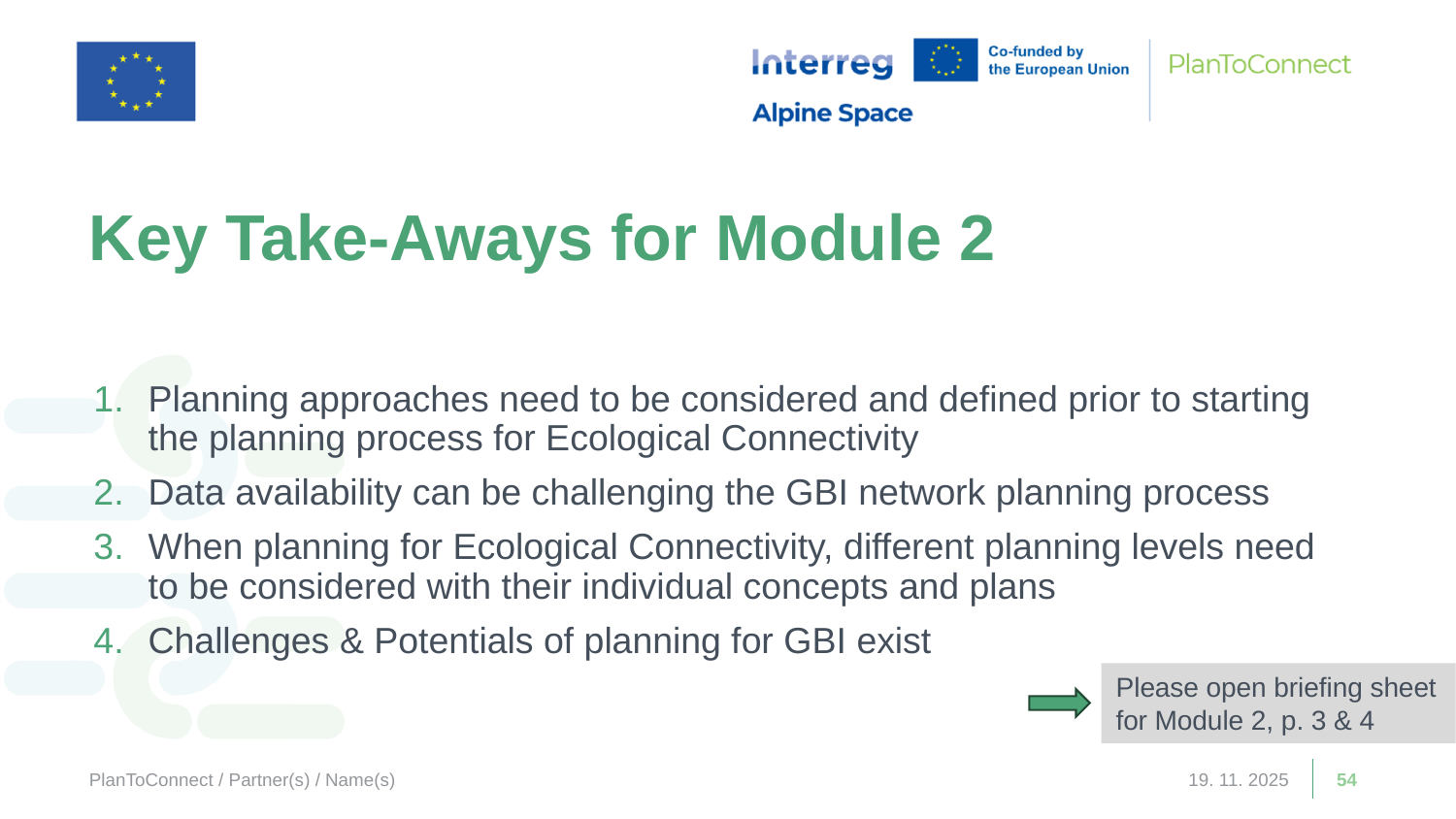

Key Take-Aways for Module 2

Planning approaches need to be considered and defined prior to starting the planning process for Ecological Connectivity
Data availability can be challenging the GBI network planning process
When planning for Ecological Connectivity, different planning levels need to be considered with their individual concepts and plans
Challenges & Potentials of planning for GBI exist

Please open briefing sheet for Module 2, p. 3 & 4

PlanToConnect / Partner(s) / Name(s)
19. 11. 2025
54